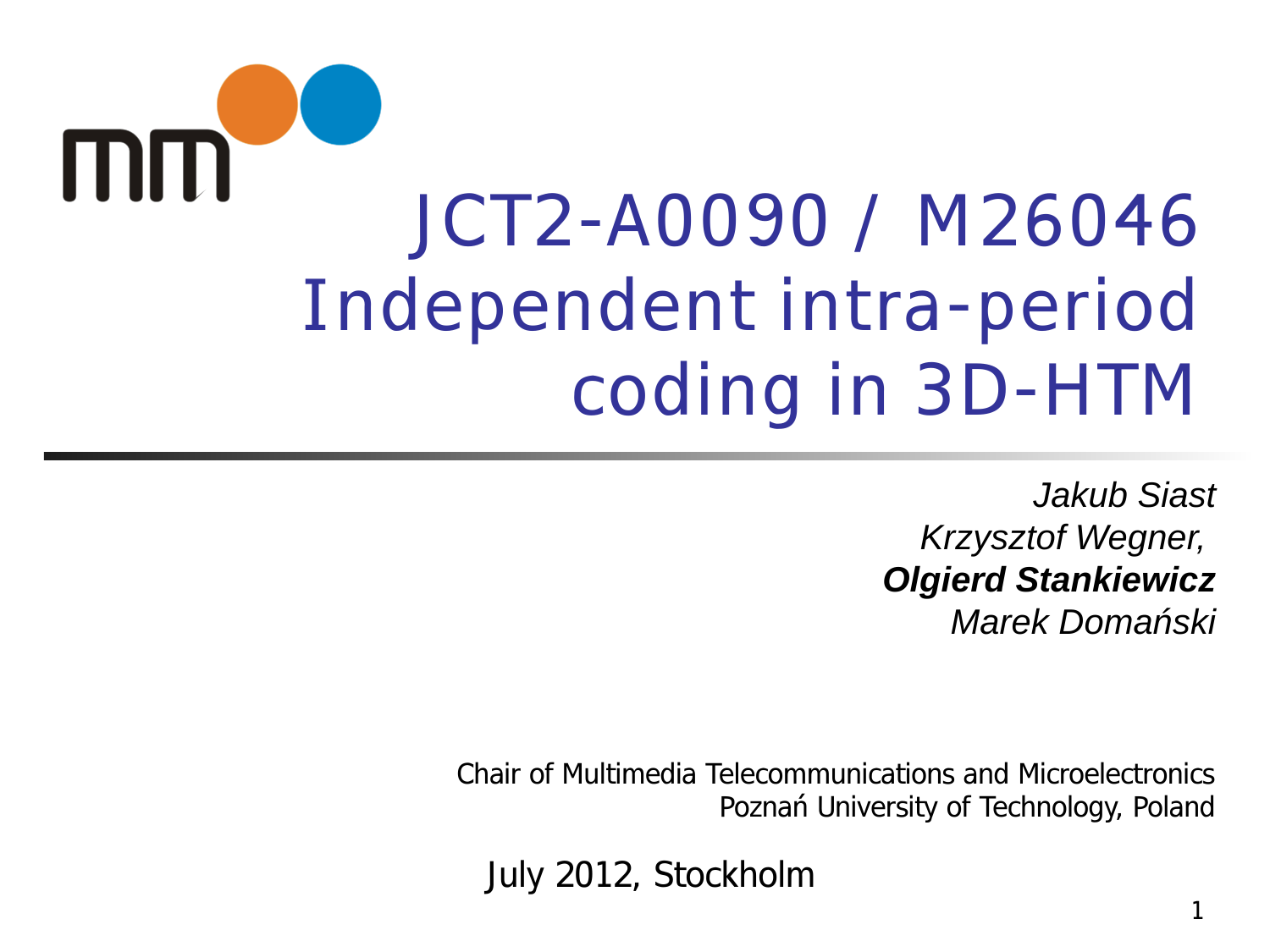

# JCT2-A0090 / M26046 Independent intra-period coding in 3D-HTM
Jakub Siast
Krzysztof Wegner,
Olgierd Stankiewicz
Marek Domański

Chair of Multimedia Telecommunications and Microelectronics
Poznań University of Technology, Poland
July 2012, Stockholm
1